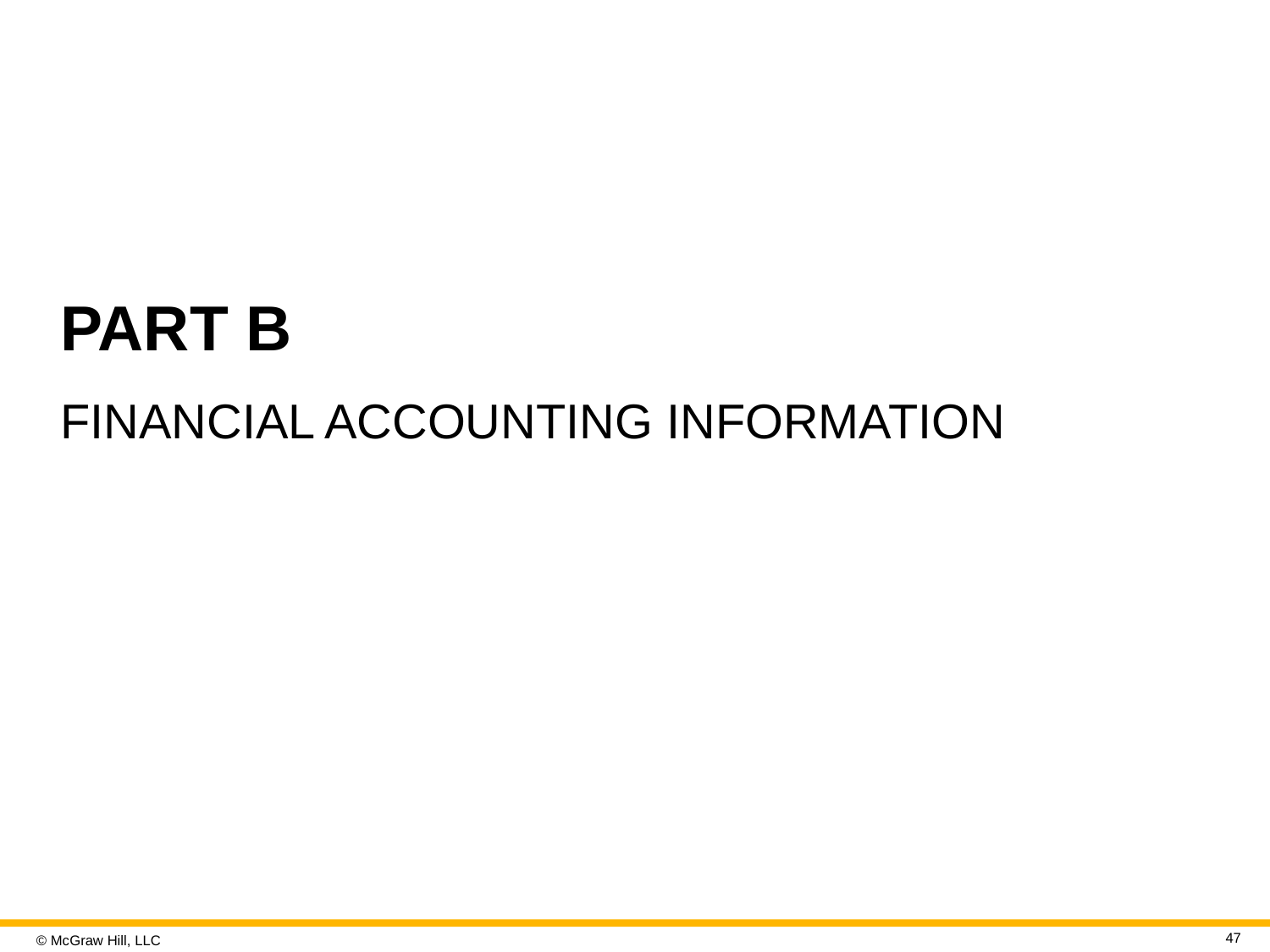

# PART B
FINANCIAL ACCOUNTING INFORMATION
47